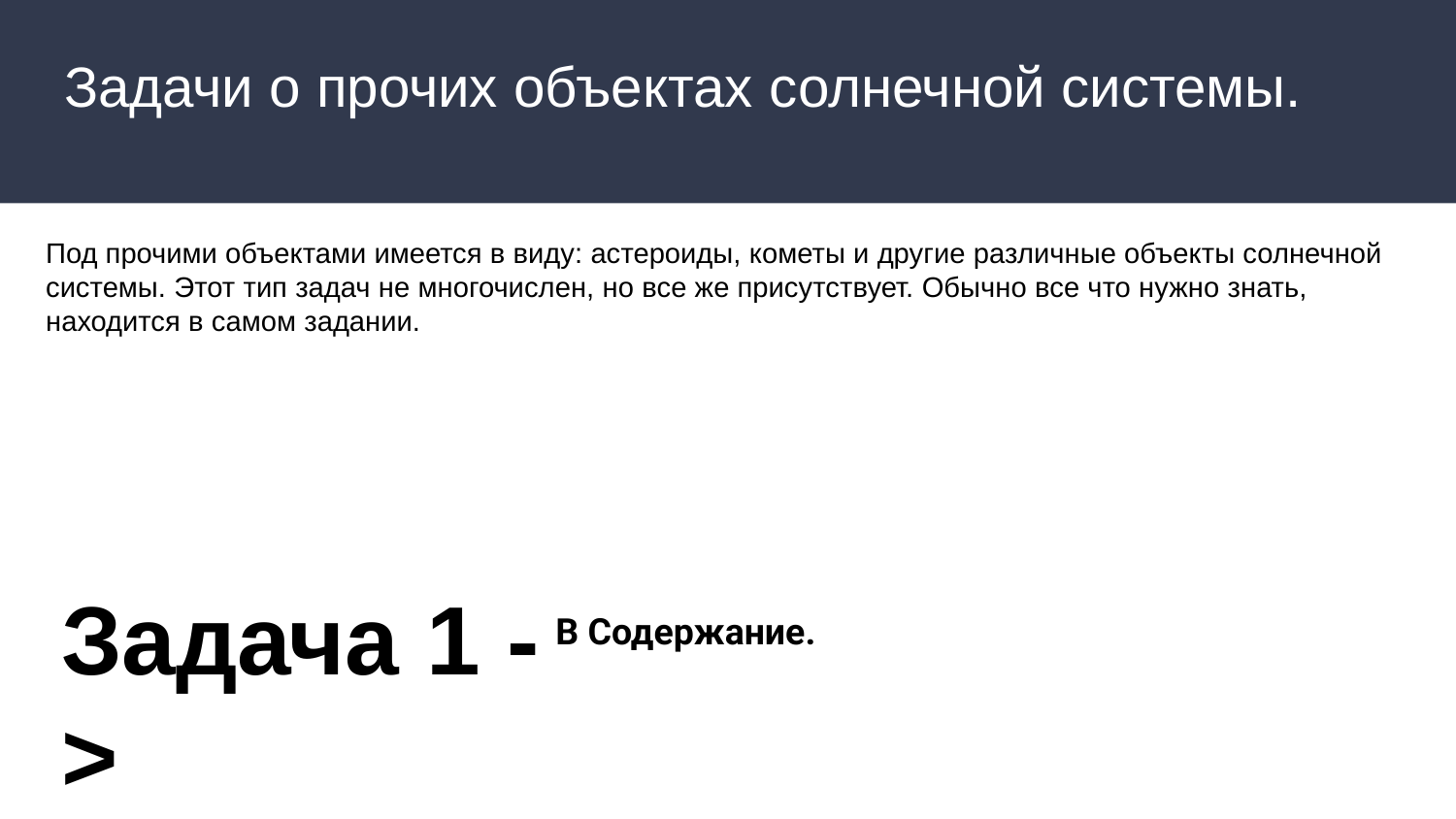

# Задачи о прочих объектах солнечной системы.
Под прочими объектами имеется в виду: астероиды, кометы и другие различные объекты солнечной системы. Этот тип задач не многочислен, но все же присутствует. Обычно все что нужно знать, находится в самом задании.
Задача 1 ->
В Содержание.